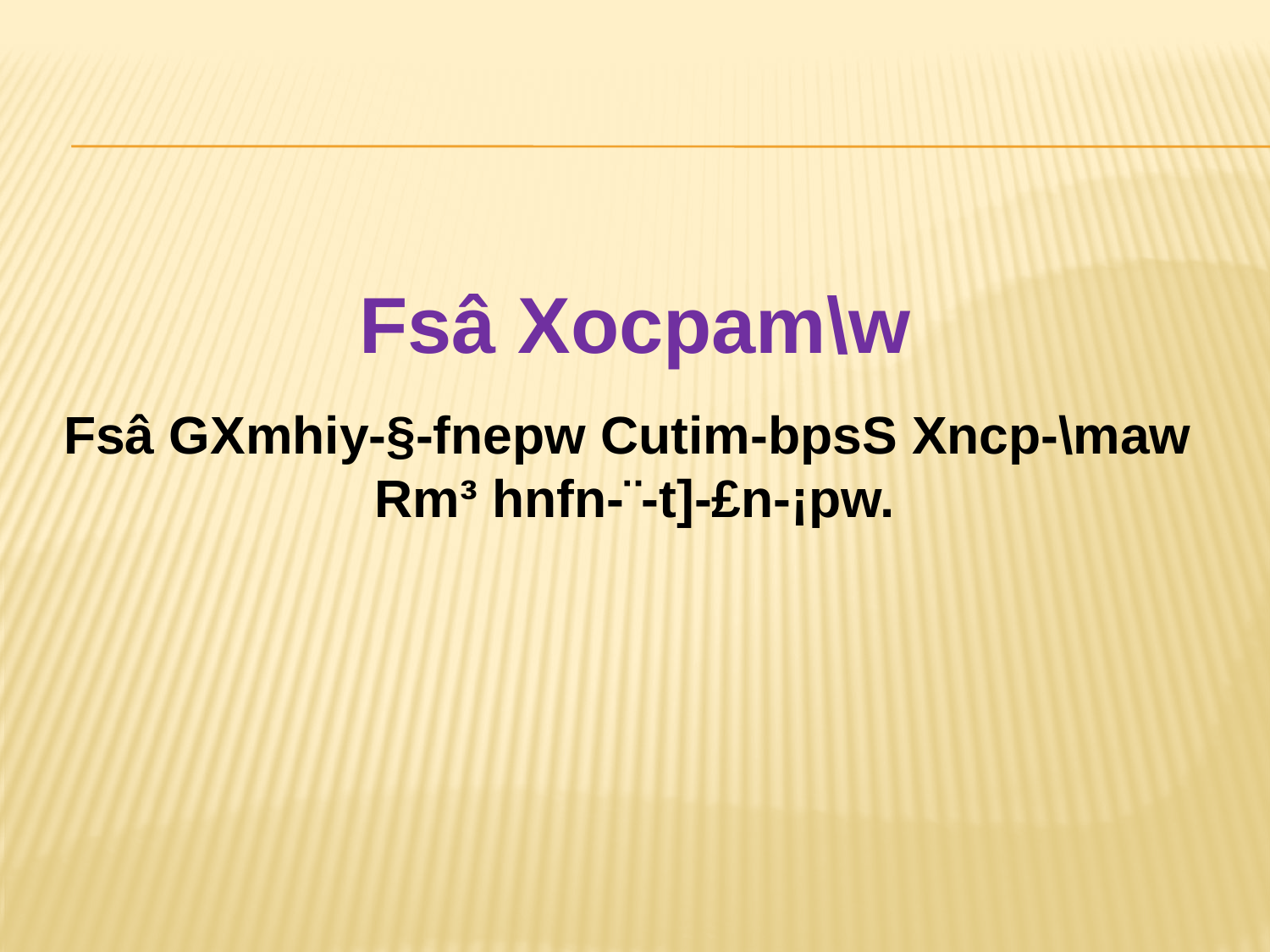

Fsâ Xocpam\w

Fsâ GXmhiy-§-fnepw Cutim-bpsS Xncp-\maw
Rm³ hnfn-¨-t]-£n-¡pw.